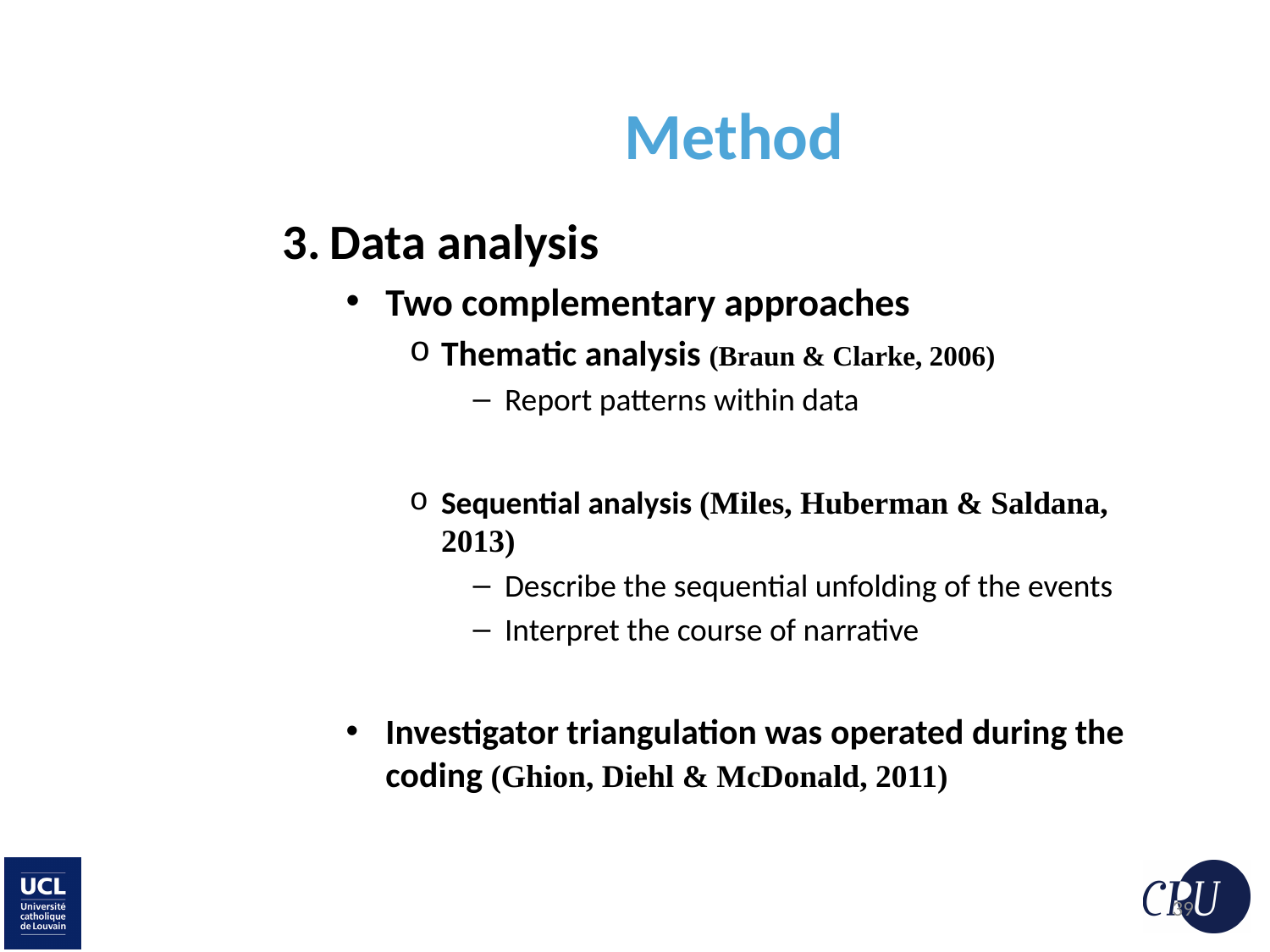

# Method
Data analysis
Two complementary approaches
Thematic analysis (Braun & Clarke, 2006)
Report patterns within data

Sequential analysis (Miles, Huberman & Saldana, 2013)
Describe the sequential unfolding of the events
Interpret the course of narrative

Investigator triangulation was operated during the coding (Ghion, Diehl & McDonald, 2011)

39